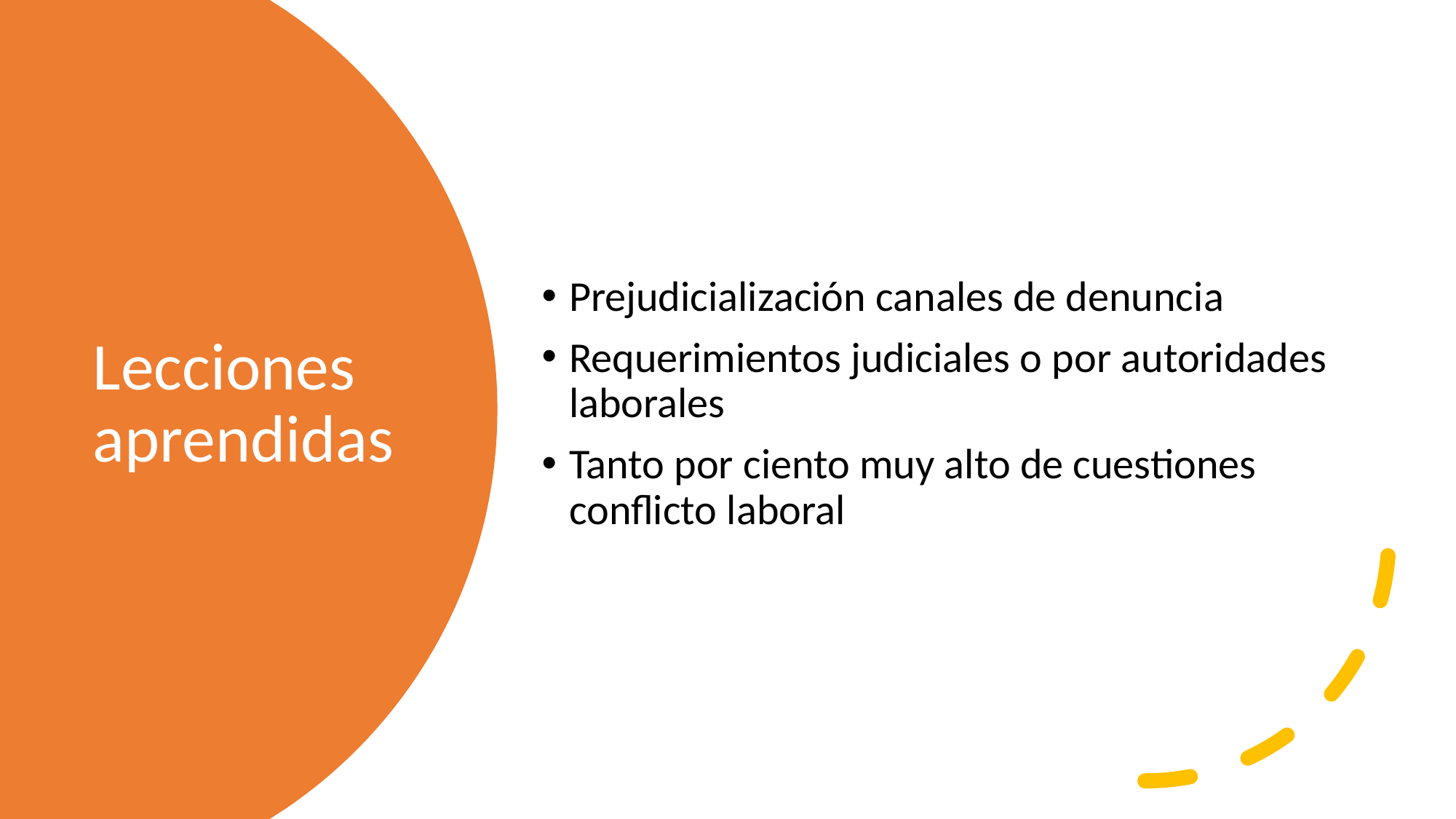

Prejudicialización canales de denuncia
Requerimientos judiciales o por autoridades laborales
Tanto por ciento muy alto de cuestiones conflicto laboral
# Lecciones aprendidas